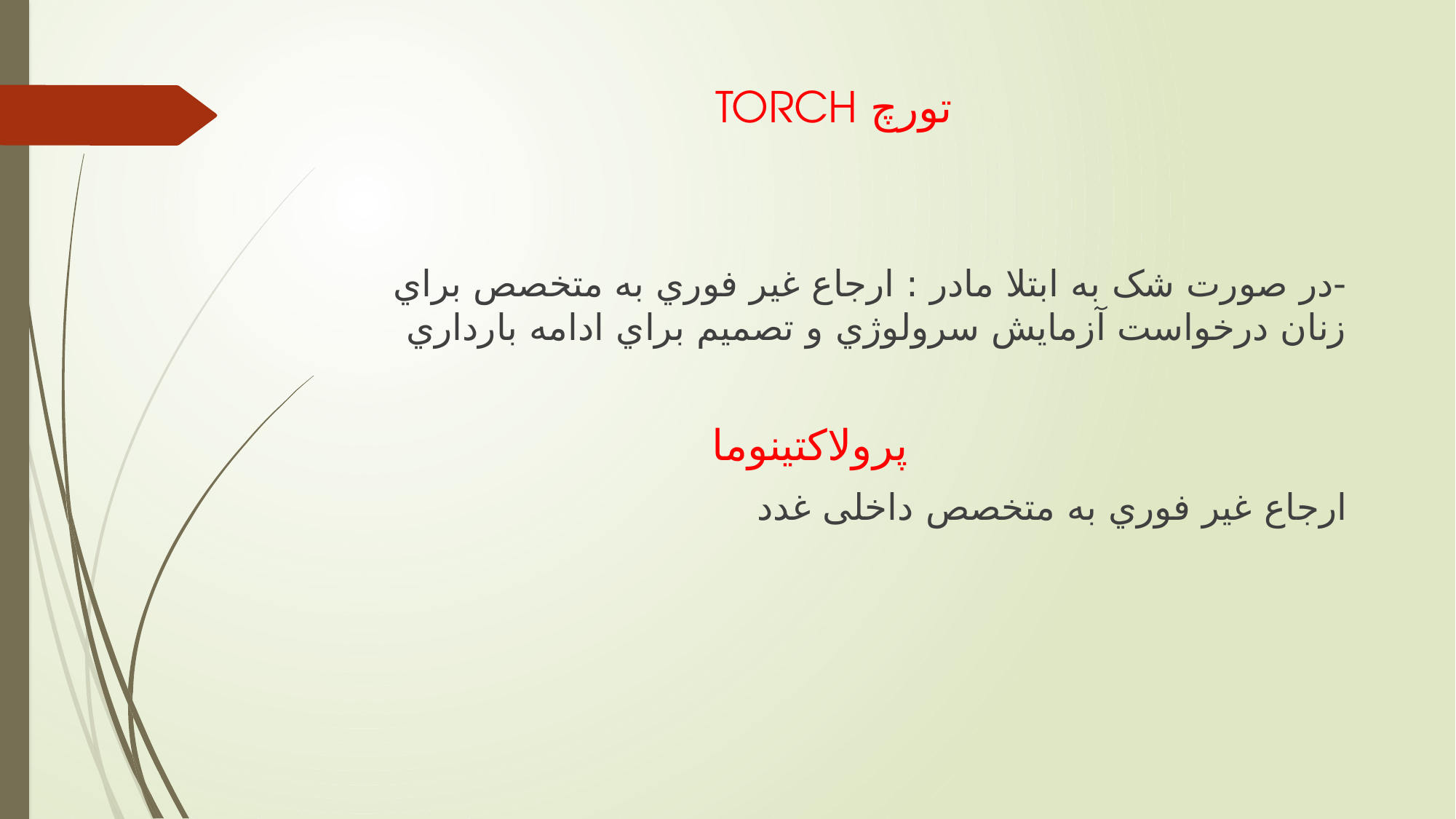

# تورچ TORCH
-در صورت شک به ابتلا مادر : ارجاع غیر فوري به متخصص براي زنان درخواست آزمايش سرولوژي و تصمیم براي ادامه بارداري

پرولاکتینوما
ارجاع غیر فوري به متخصص داخلی غدد